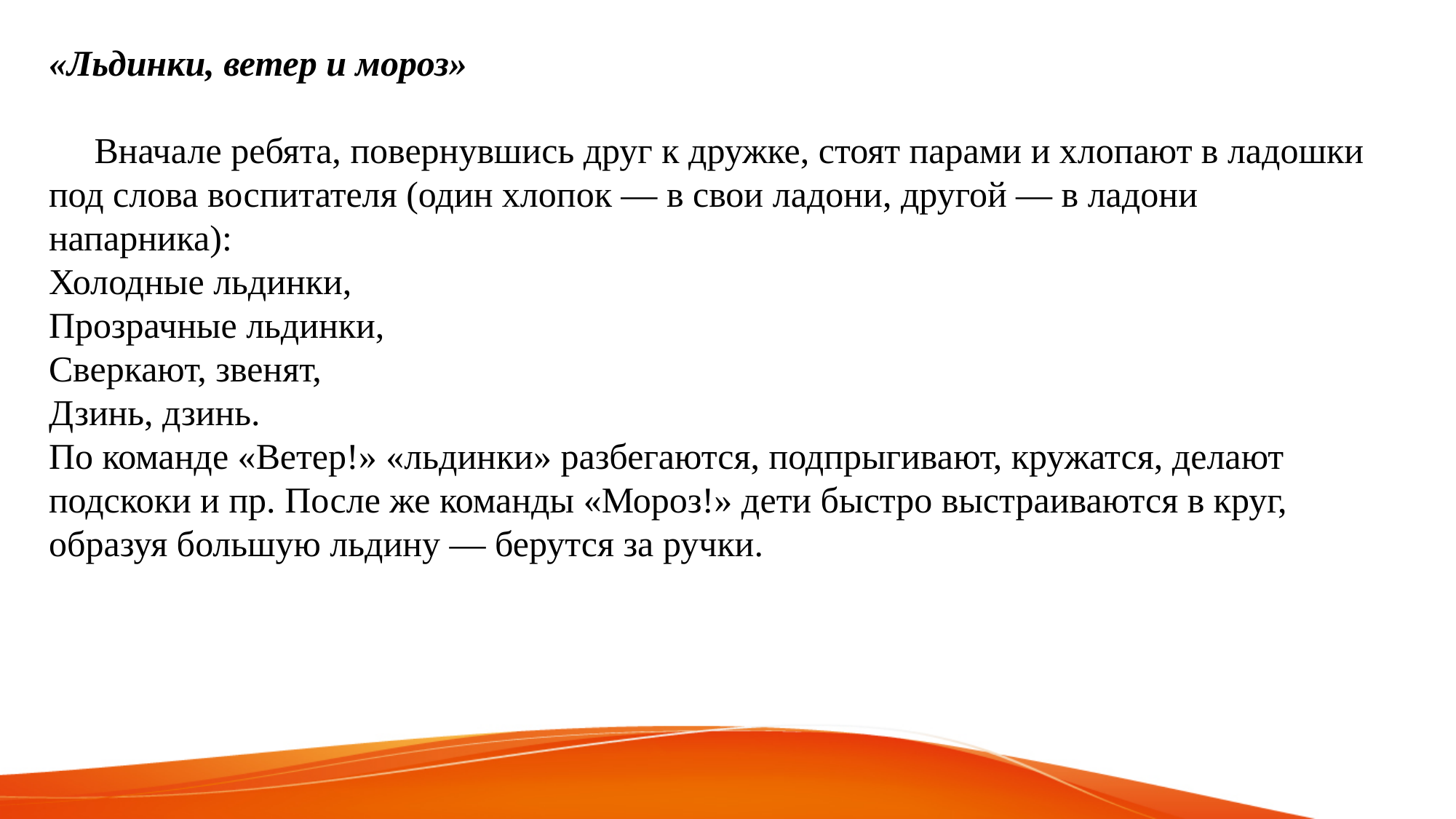

«Льдинки, ветер и мороз»

     Вначале ребята, повернувшись друг к дружке, стоят парами и хлопают в ладошки под слова воспитателя (один хлопок — в свои ладони, другой — в ладони напарника):Холодные льдинки,Прозрачные льдинки,Сверкают, звенят,Дзинь, дзинь.По команде «Ветер!» «льдинки» разбегаются, подпрыгивают, кружатся, делают подскоки и пр. После же команды «Мороз!» дети быстро выстраиваются в круг, образуя большую льдину — берутся за ручки.